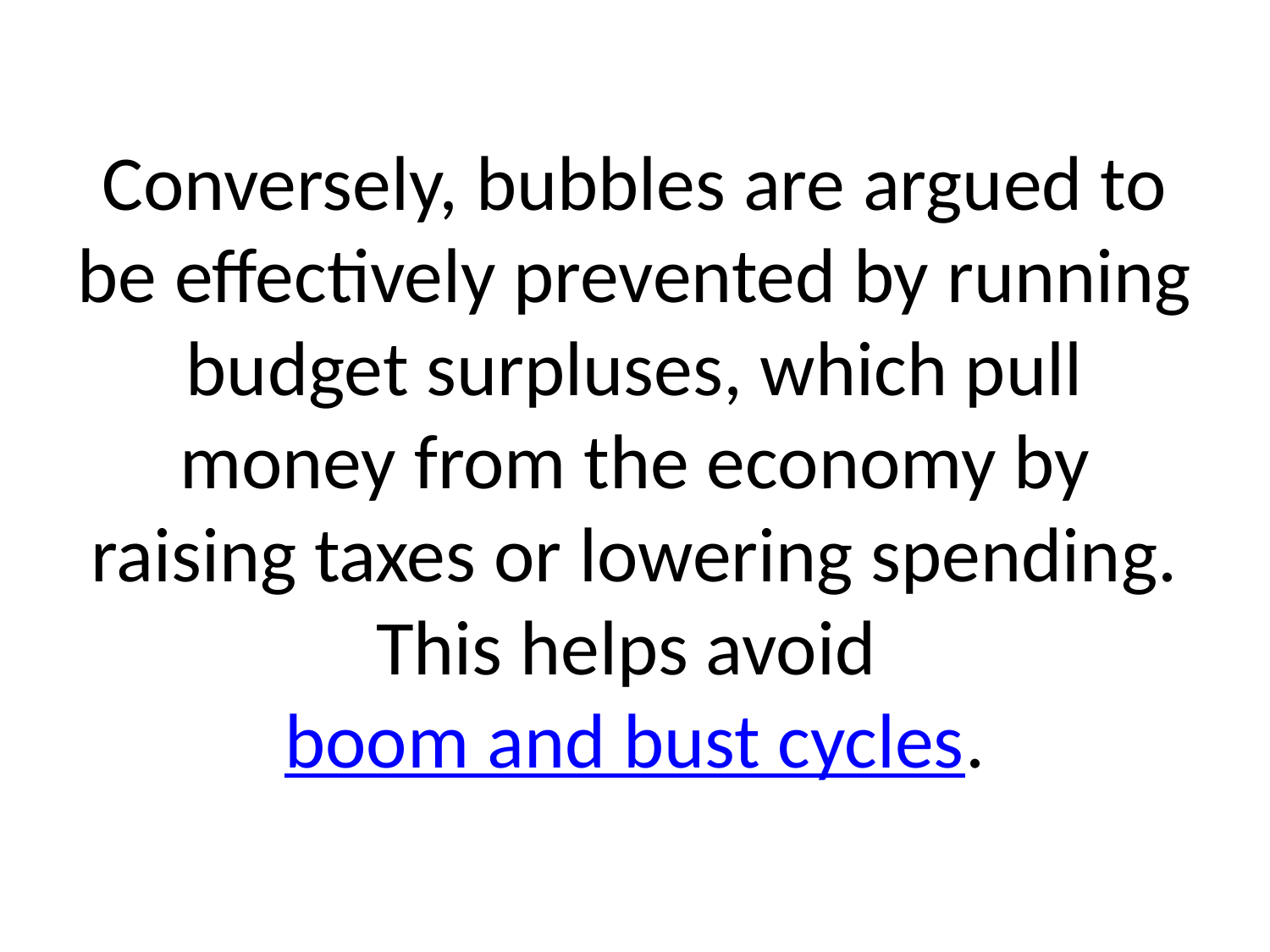

# Conversely, bubbles are argued to be effectively prevented by running budget surpluses, which pull money from the economy by raising taxes or lowering spending. This helps avoid boom and bust cycles.